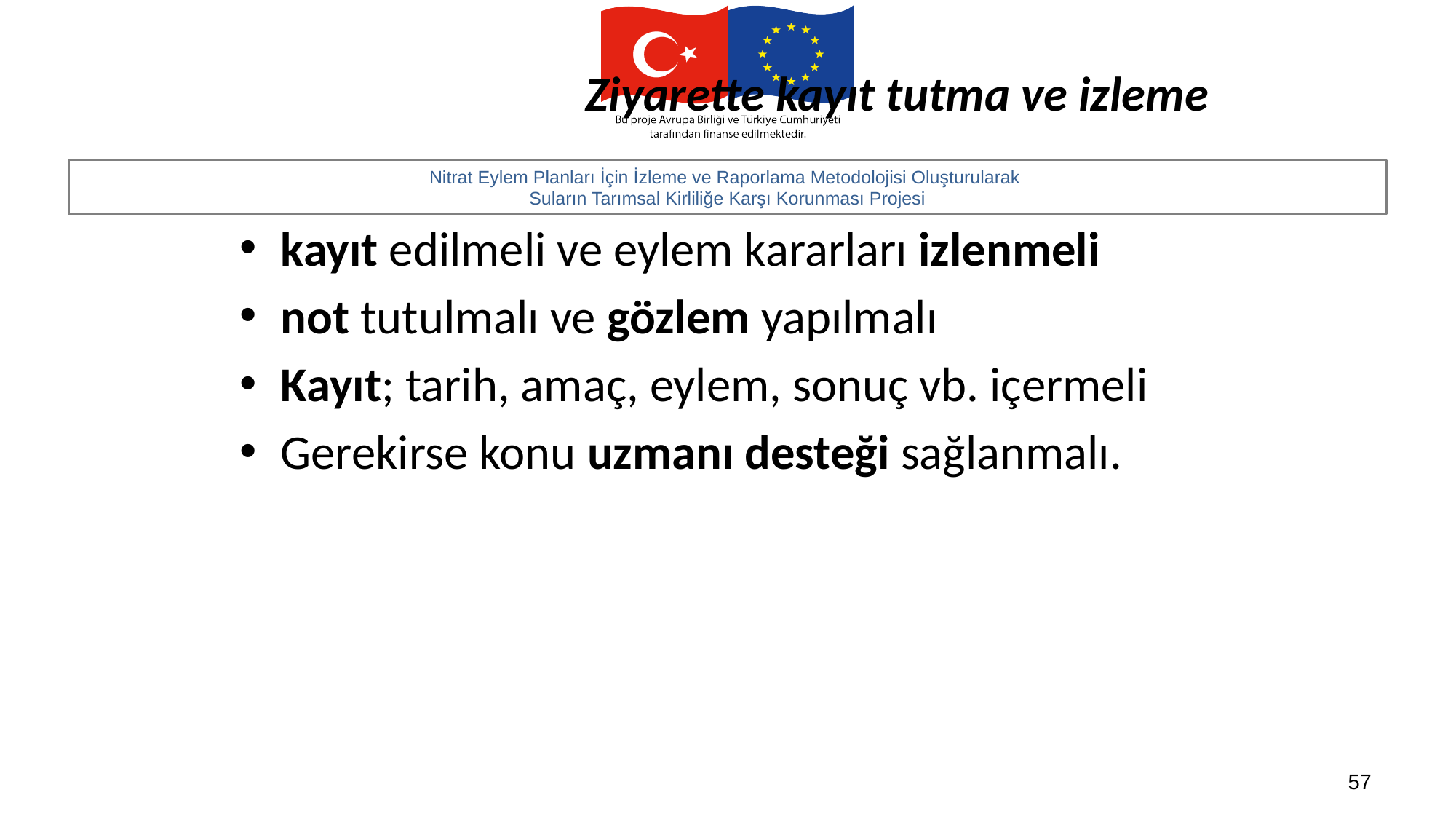

# Ziyarette kayıt tutma ve izleme
kayıt edilmeli ve eylem kararları izlenmeli
not tutulmalı ve gözlem yapılmalı
Kayıt; tarih, amaç, eylem, sonuç vb. içermeli
Gerekirse konu uzmanı desteği sağlanmalı.
57